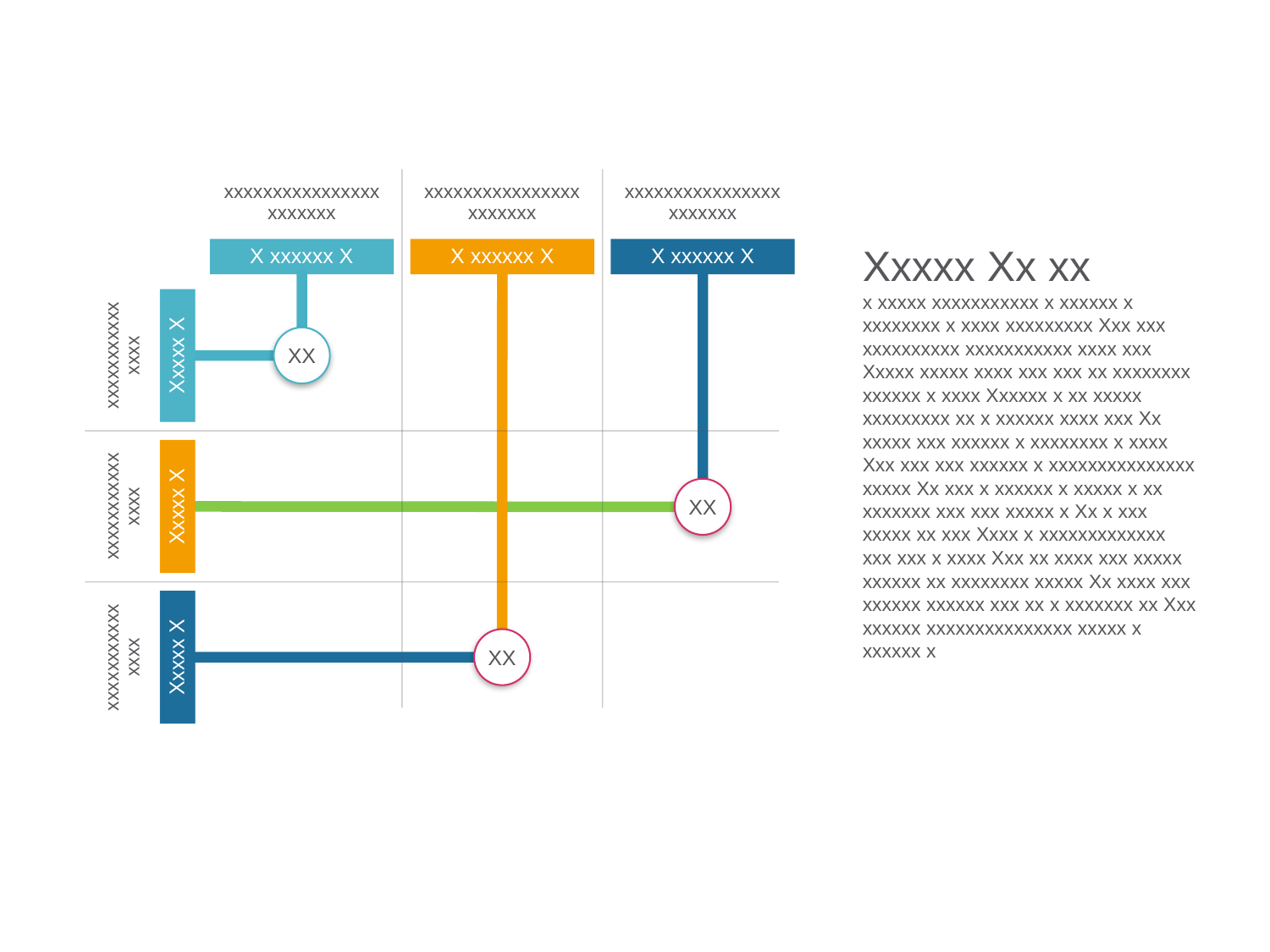

xxxxxxxxxxxxxxxxxxxxxxx
xxxxxxxxxxxxxxxxxxxxxxx
xxxxxxxxxxxxxxxxxxxxxxx
Xxxxx Xx xx
x xxxxx xxxxxxxxxxx x xxxxxx x xxxxxxxx x xxxx xxxxxxxxx Xxx xxx xxxxxxxxxx xxxxxxxxxxx xxxx xxx Xxxxx xxxxx xxxx xxx xxx xx xxxxxxxx xxxxxx x xxxx Xxxxxx x xx xxxxx xxxxxxxxx xx x xxxxxx xxxx xxx Xx xxxxx xxx xxxxxx x xxxxxxxx x xxxx Xxx xxx xxx xxxxxx x xxxxxxxxxxxxxxx xxxxx Xx xxx x xxxxxx x xxxxx x xx xxxxxxx xxx xxx xxxxx x Xx x xxx xxxxx xx xxx Xxxx x xxxxxxxxxxxxx xxx xxx x xxxx Xxx xx xxxx xxx xxxxx xxxxxx xx xxxxxxxx xxxxx Xx xxxx xxx xxxxxx xxxxxx xxx xx x xxxxxxx xx Xxx xxxxxx xxxxxxxxxxxxxxx xxxxx x xxxxxx x
X xxxxxx X
X xxxxxx X
X xxxxxx X
XX
xxxxxxxxxxxxxxx
Xxxxx X
XX
xxxxxxxxxxxxxxx
Xxxxx X
XX
xxxxxxxxxxxxxxx
Xxxxx X